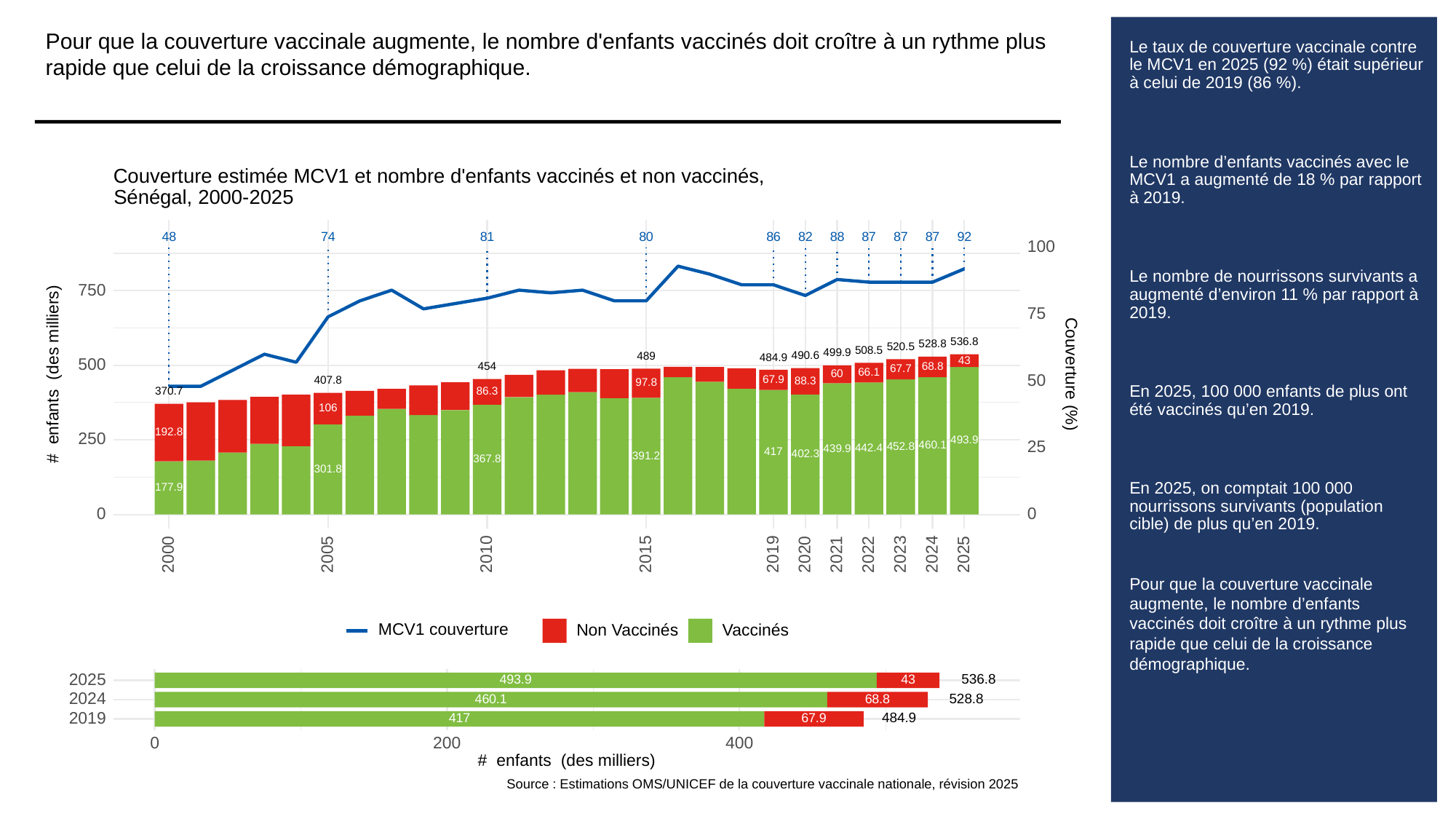

Pour que la couverture vaccinale augmente, le nombre d'enfants vaccinés doit croître à un rythme plus rapide que celui de la croissance démographique.
# Le taux de couverture vaccinale contre le MCV1 en 2025 (92 %) était supérieur à celui de 2019 (86 %).

Le nombre d’enfants vaccinés avec le MCV1 a augmenté de 18 % par rapport à 2019.

Le nombre de nourrissons survivants a augmenté d’environ 11 % par rapport à 2019.

En 2025, 100 000 enfants de plus ont été vaccinés qu’en 2019.

En 2025, on comptait 100 000 nourrissons survivants (population cible) de plus qu’en 2019.

Pour que la couverture vaccinale augmente, le nombre d’enfants vaccinés doit croître à un rythme plus rapide que celui de la croissance démographique.

Couverture estimée MCV1 et nombre d'enfants vaccinés et non vaccinés,
Sénégal, 2000-2025

48
81
80
86
82
88
87
87
87
92
74
100

750

75

536.8
528.8
520.5
508.5
499.9
490.6
489
484.9

43

500

68.8

454
67.7

#  enfants  (des milliers)
Couverture (%)

66.1

60

50

67.9
407.8
88.3

97.8

370.7
86.3

106

192.8
250
493.9

25
460.1
452.8

442.4
439.9

417
402.3
391.2

367.8

301.8

177.9
0
0

2023
2000
2005
2010
2015
2019
2020
2021
2022
2024
2025

MCV1 couverture
Non Vaccinés
Vaccinés

2025
536.8
493.9
43

2024
528.8
460.1
68.8

2019
484.9
67.9
417

0
200
400
#  enfants  (des milliers)
Source : Estimations OMS/UNICEF de la couverture vaccinale nationale, révision 2025